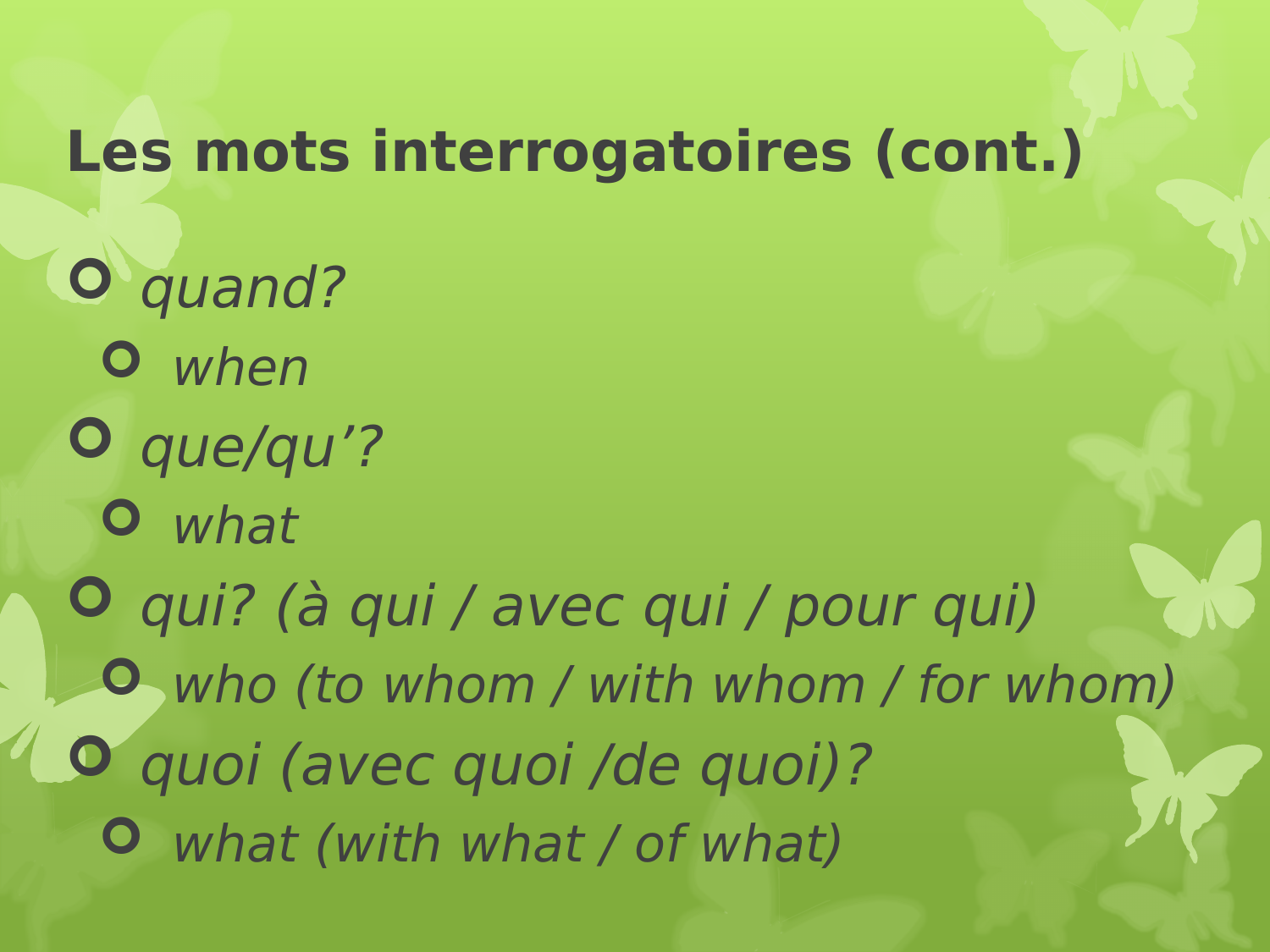

# Les mots interrogatoires (cont.)
quand?
when
que/qu’?
what
qui? (à qui / avec qui / pour qui)
who (to whom / with whom / for whom)
quoi (avec quoi /de quoi)?
what (with what / of what)